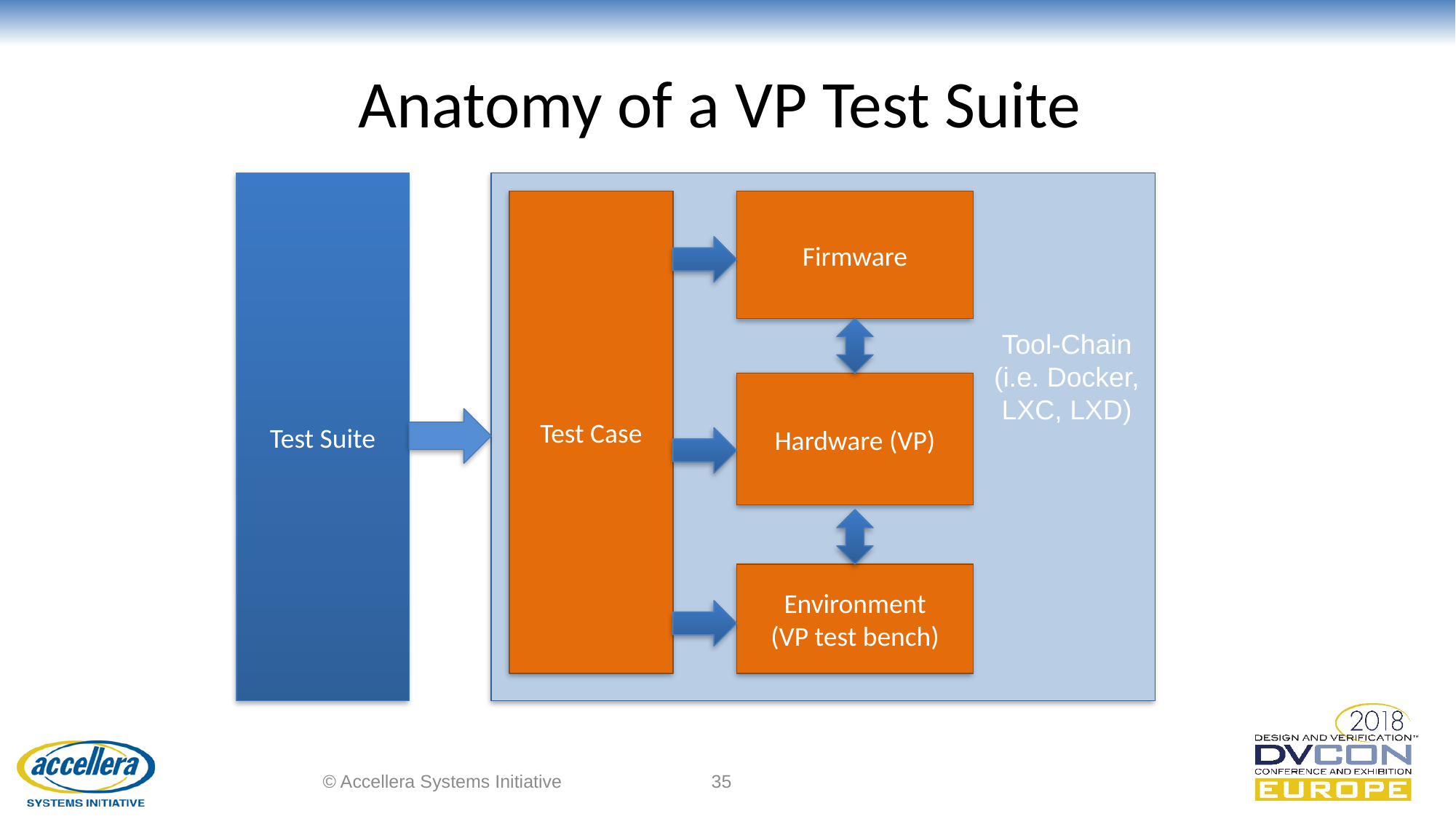

# Anatomy of a VP Test Suite
Test Suite

Test Case
Firmware

Tool-Chain
(i.e. Docker,
LXC, LXD)

Hardware (VP)

Environment
(VP test bench)

© Accellera Systems Initiative
35